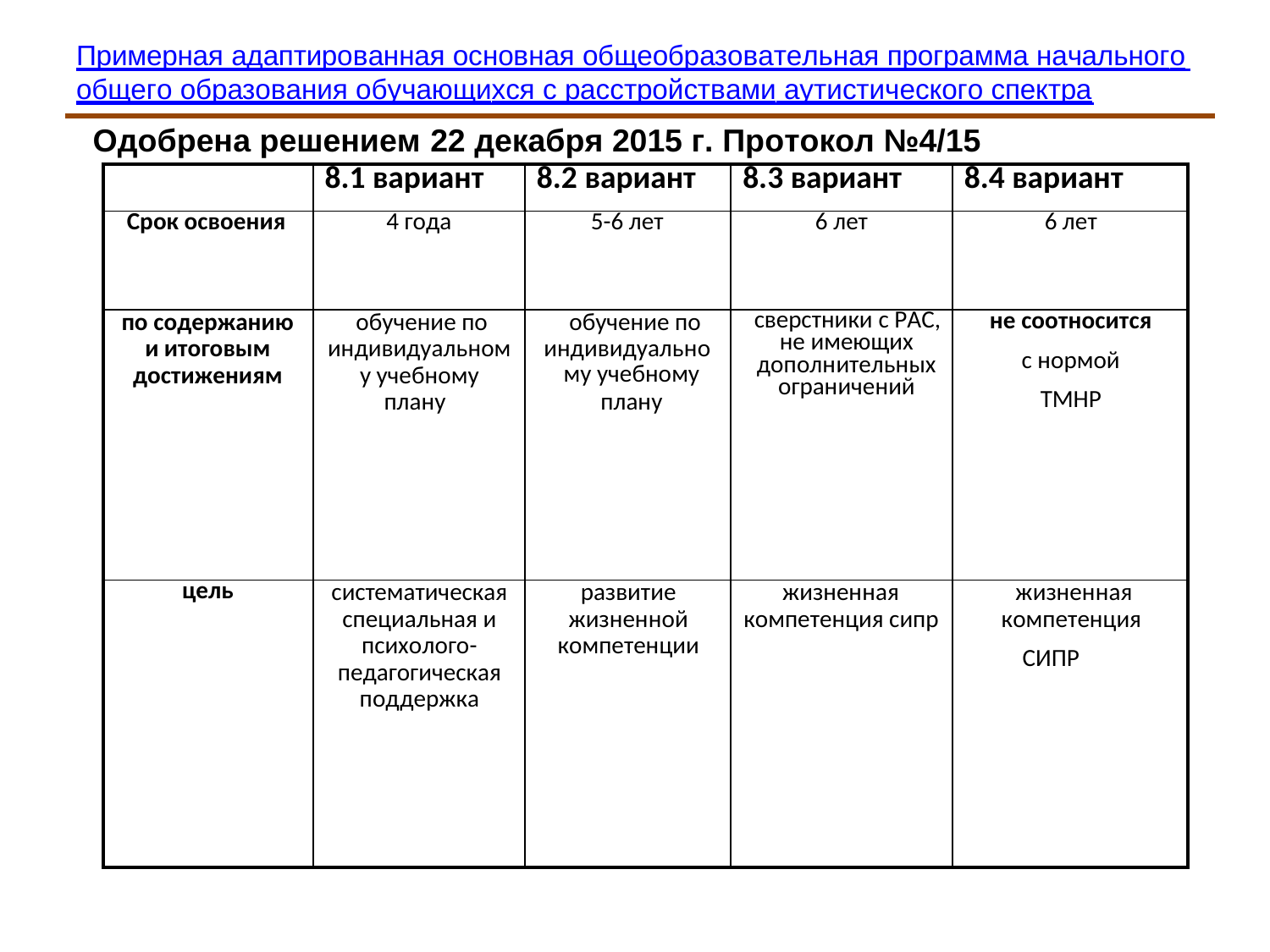

Примерная адаптированная основная общеобразовательная программа начального
общего образования обучающихся с расстройствами аутистического спектра
Одобрена решением 22 декабря 2015 г. Протокол №4/15

|  | 8.1 вариант | 8.2 вариант | 8.3 вариант | 8.4 вариант |
| --- | --- | --- | --- | --- |
| Срок освоения | 4 года | 5-6 лет | 6 лет | 6 лет |
| по содержанию и итоговым достижениям | обучение по индивидуальном у учебному плану | обучение по индивидуально му учебному плану | сверстники с РАС, не имеющих дополнительных ограничений | не соотносится с нормой ТМНР |
| цель | систематическая специальная и психолого- педагогическая поддержка | развитие жизненной компетенции | жизненная компетенция сипр | жизненная компетенция СИПР |